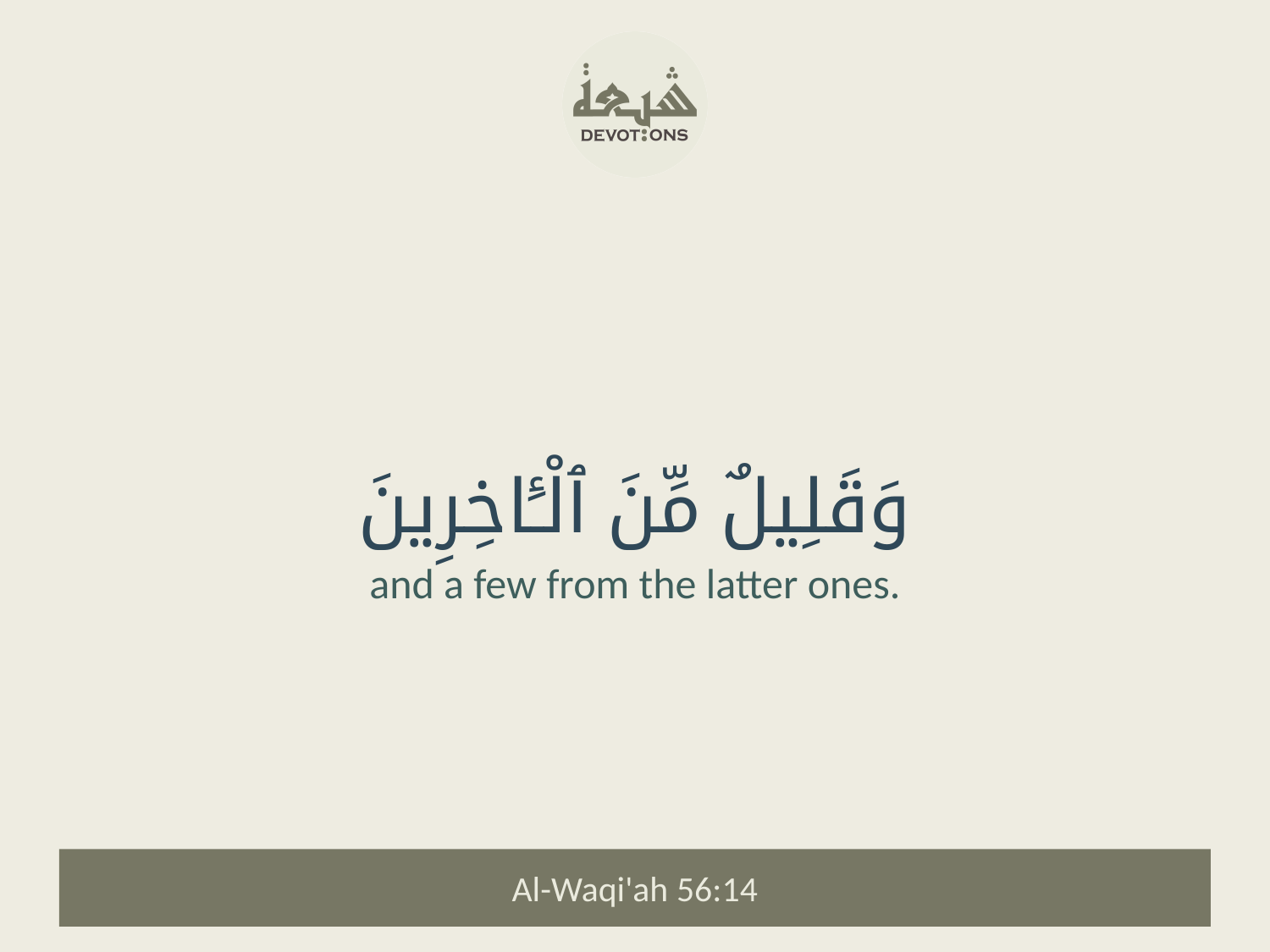

وَقَلِيلٌ مِّنَ ٱلْـَٔاخِرِينَ
and a few from the latter ones.
Al-Waqi'ah 56:14